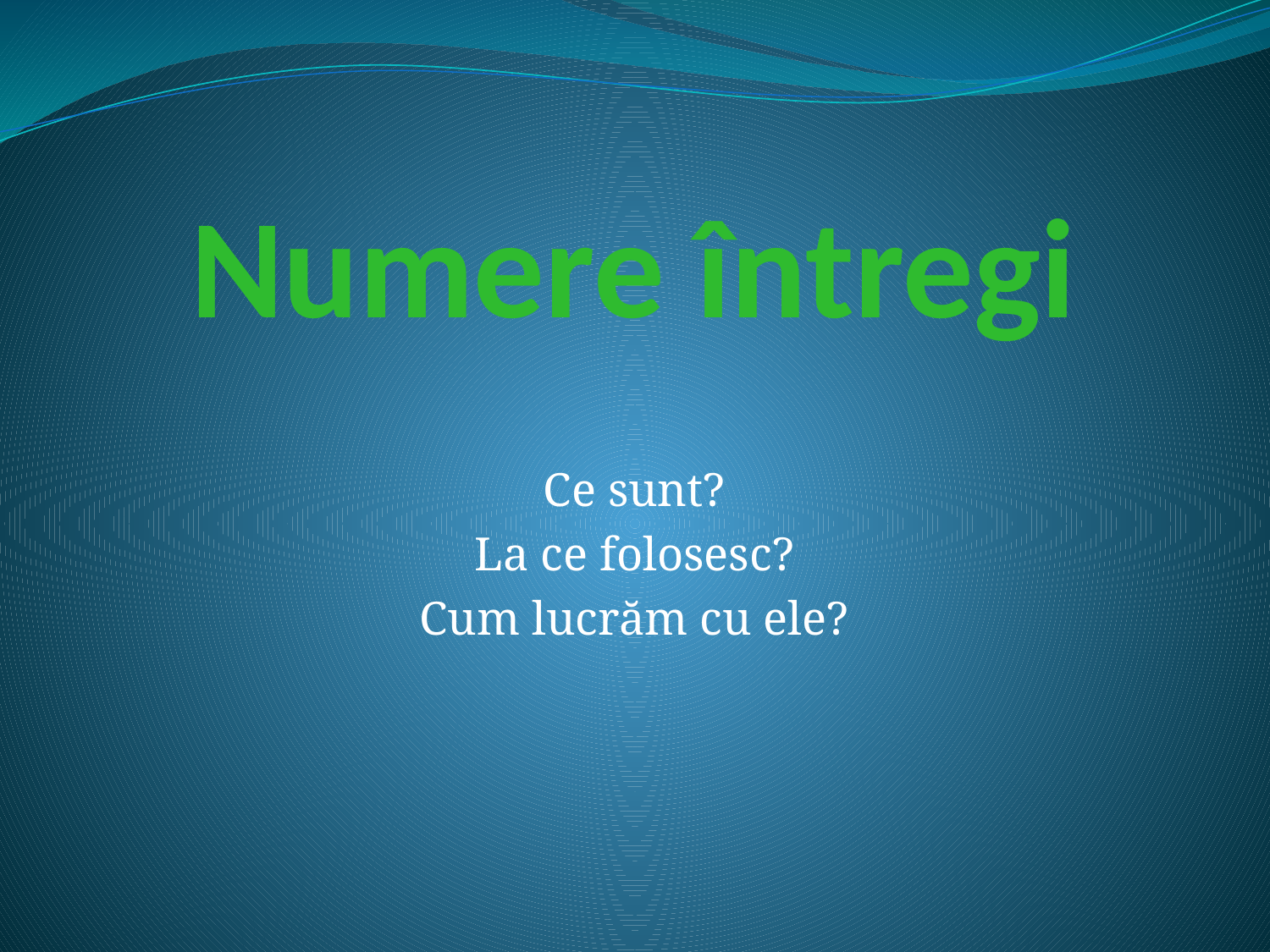

# Numere întregi
Ce sunt?
La ce folosesc?
Cum lucrăm cu ele?